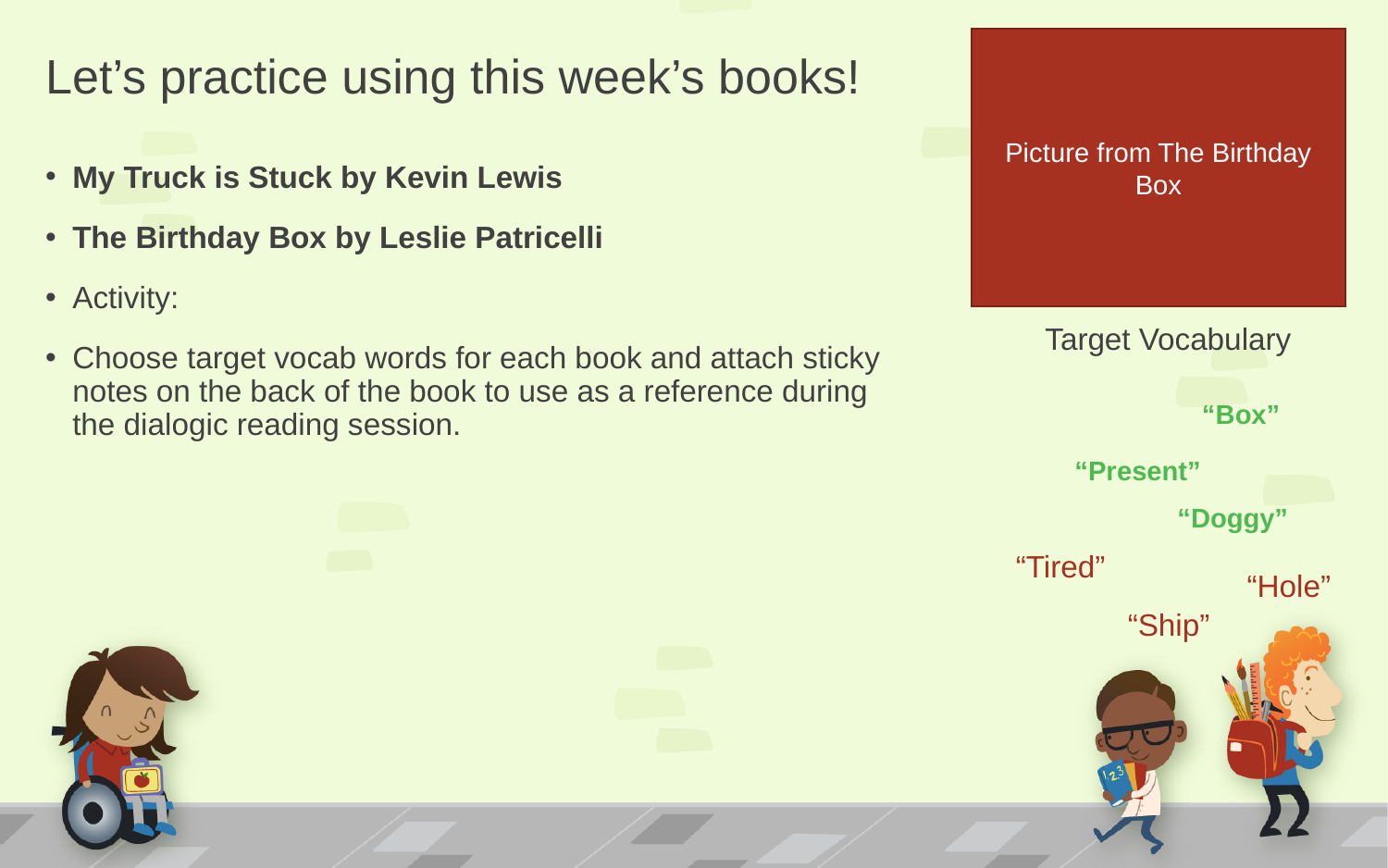

# Let’s practice using this week’s books!
Picture from The Birthday Box
My Truck is Stuck by Kevin Lewis
The Birthday Box by Leslie Patricelli
Activity:
Choose target vocab words for each book and attach sticky notes on the back of the book to use as a reference during the dialogic reading session.

Target Vocabulary
“Box”

“Present”
“Doggy”
“Tired”
“Hole”
“Ship”